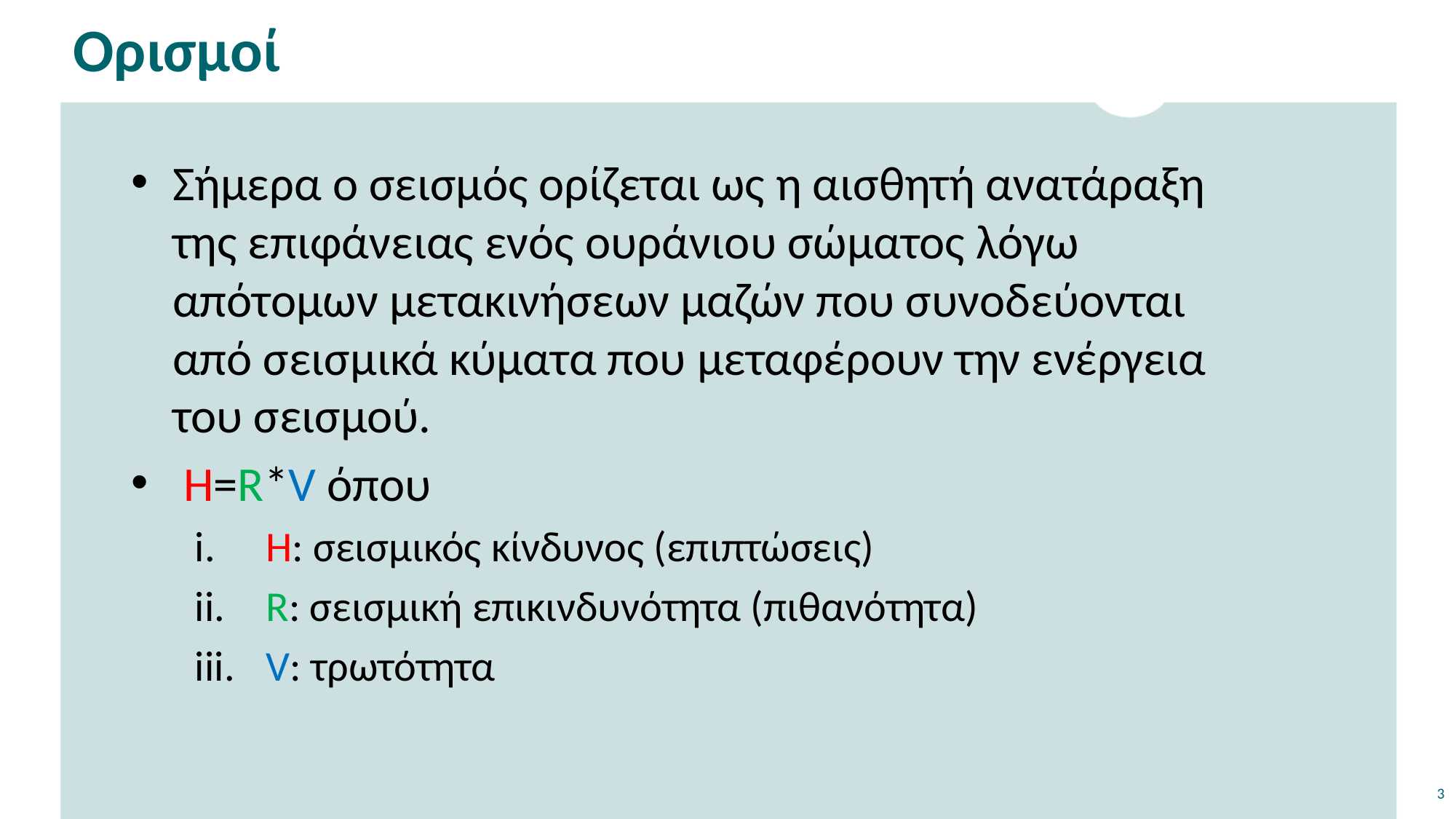

# Ορισμοί
Σήμερα ο σεισμός ορίζεται ως η αισθητή ανατάραξη της επιφάνειας ενός ουράνιου σώματος λόγω απότομων μετακινήσεων μαζών που συνοδεύονται από σεισμικά κύματα που μεταφέρουν την ενέργεια του σεισμού.
 H=R*V όπου
 H: σεισμικός κίνδυνος (επιπτώσεις)
 R: σεισμική επικινδυνότητα (πιθανότητα)
 V: τρωτότητα